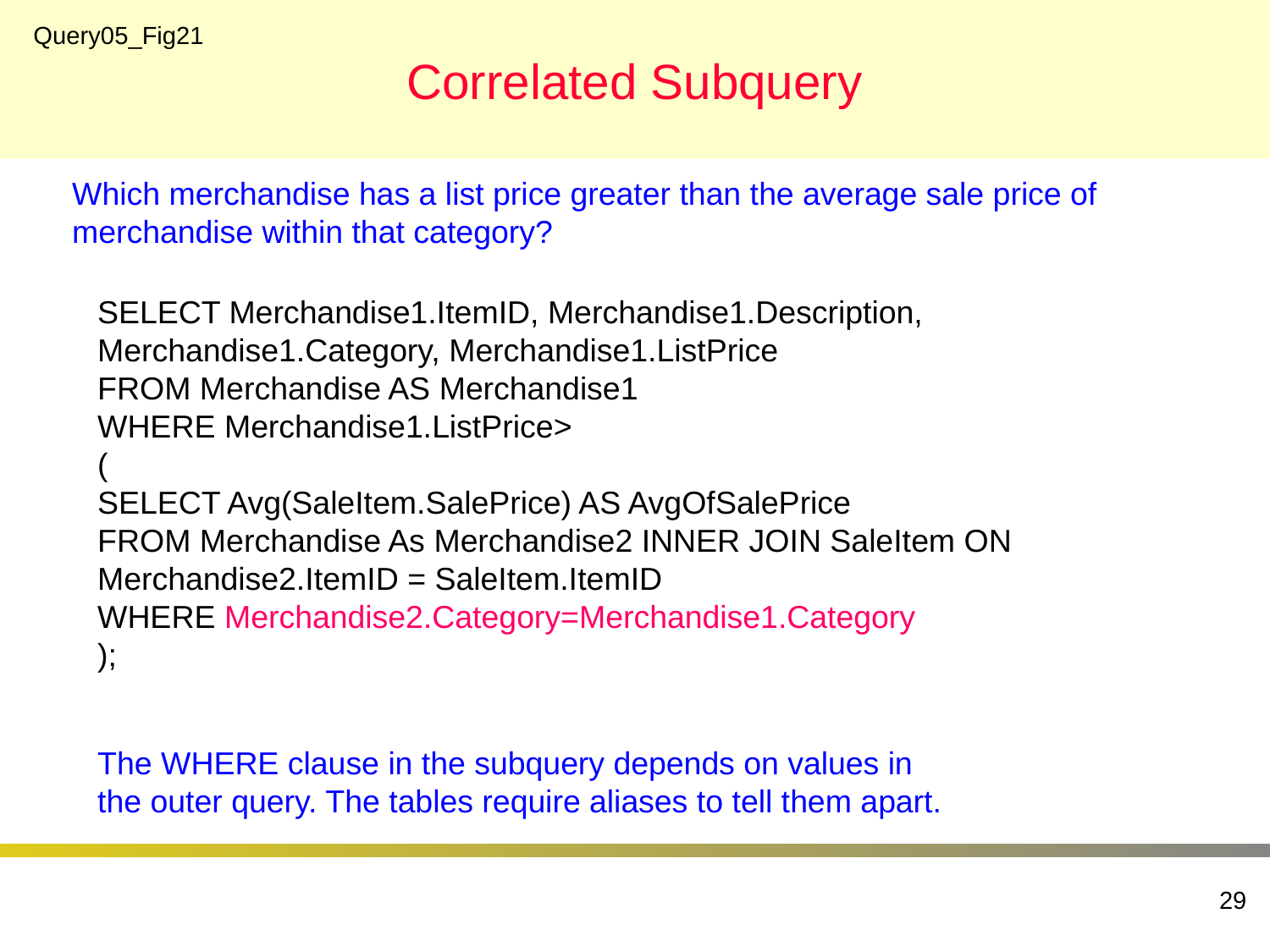

# Correlated Subquery
Query05_Fig21
Which merchandise has a list price greater than the average sale price of merchandise within that category?
SELECT Merchandise1.ItemID, Merchandise1.Description, Merchandise1.Category, Merchandise1.ListPrice
FROM Merchandise AS Merchandise1
WHERE Merchandise1.ListPrice>
(
SELECT Avg(SaleItem.SalePrice) AS AvgOfSalePrice
FROM Merchandise As Merchandise2 INNER JOIN SaleItem ON Merchandise2.ItemID = SaleItem.ItemID
WHERE Merchandise2.Category=Merchandise1.Category
);
The WHERE clause in the subquery depends on values in the outer query. The tables require aliases to tell them apart.
29